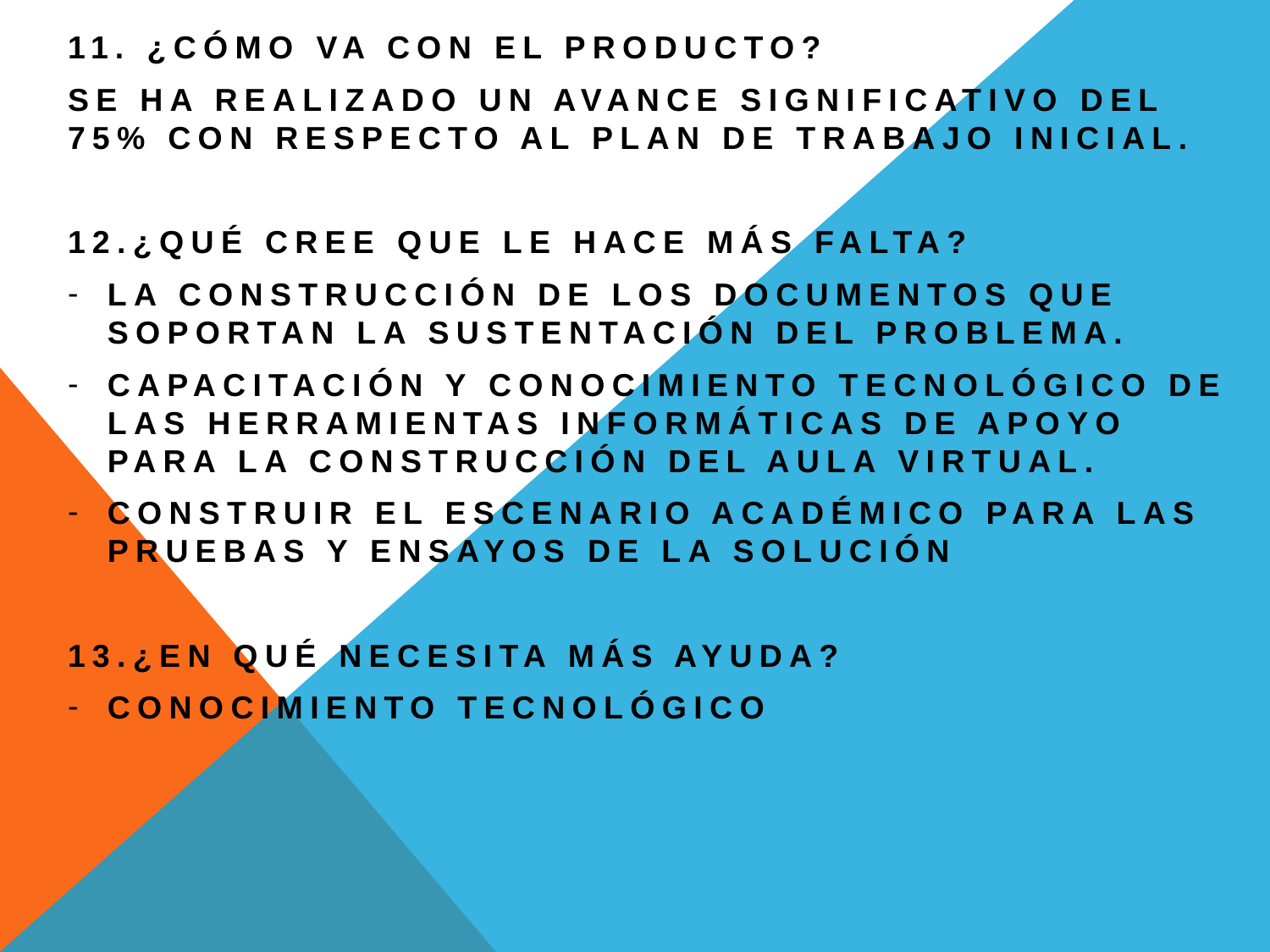

11. ¿Cómo va con el producto?
Se ha realizado un avance significativo del 75% con respecto al plan de trabajo inicial.

12.¿Qué cree que le hace más falta?
La construcción de los documentos que soportan la sustentación del problema.
Capacitación y conocimiento tecnológico de las herramientas informáticas de apoyo para la construcción del aula virtual.
Construir el escenario académico para las pruebas y ensayos de la solución

13.¿En qué necesita más ayuda?
Conocimiento tecnológico